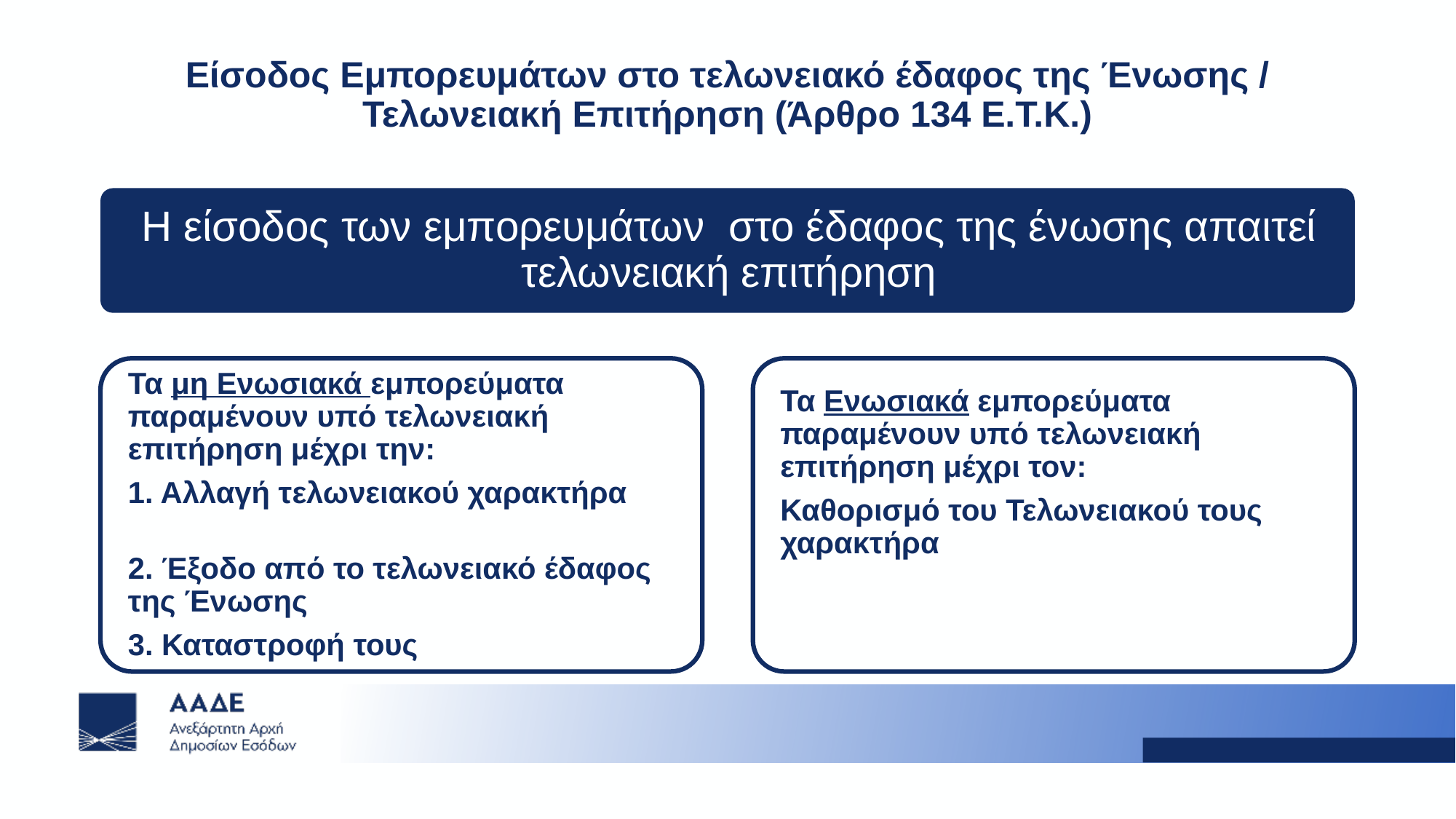

Είσοδος Εμπορευμάτων στο τελωνειακό έδαφος της Ένωσης / Τελωνειακή Επιτήρηση (Άρθρο 134 Ε.Τ.Κ.)
Η είσοδος των εμπορευμάτων  στο έδαφος της ένωσης απαιτεί τελωνειακή επιτήρηση
Τα μη Ενωσιακά εμπορεύματα παραμένουν υπό τελωνειακή επιτήρηση μέχρι την:
1. Αλλαγή τελωνειακού χαρακτήρα
2. Έξοδο από το τελωνειακό έδαφος  της Ένωσης
3. Καταστροφή τους
Τα Ενωσιακά εμπορεύματα παραμένουν υπό τελωνειακή επιτήρηση μέχρι τον:
Καθορισμό του Τελωνειακού τους χαρακτήρα